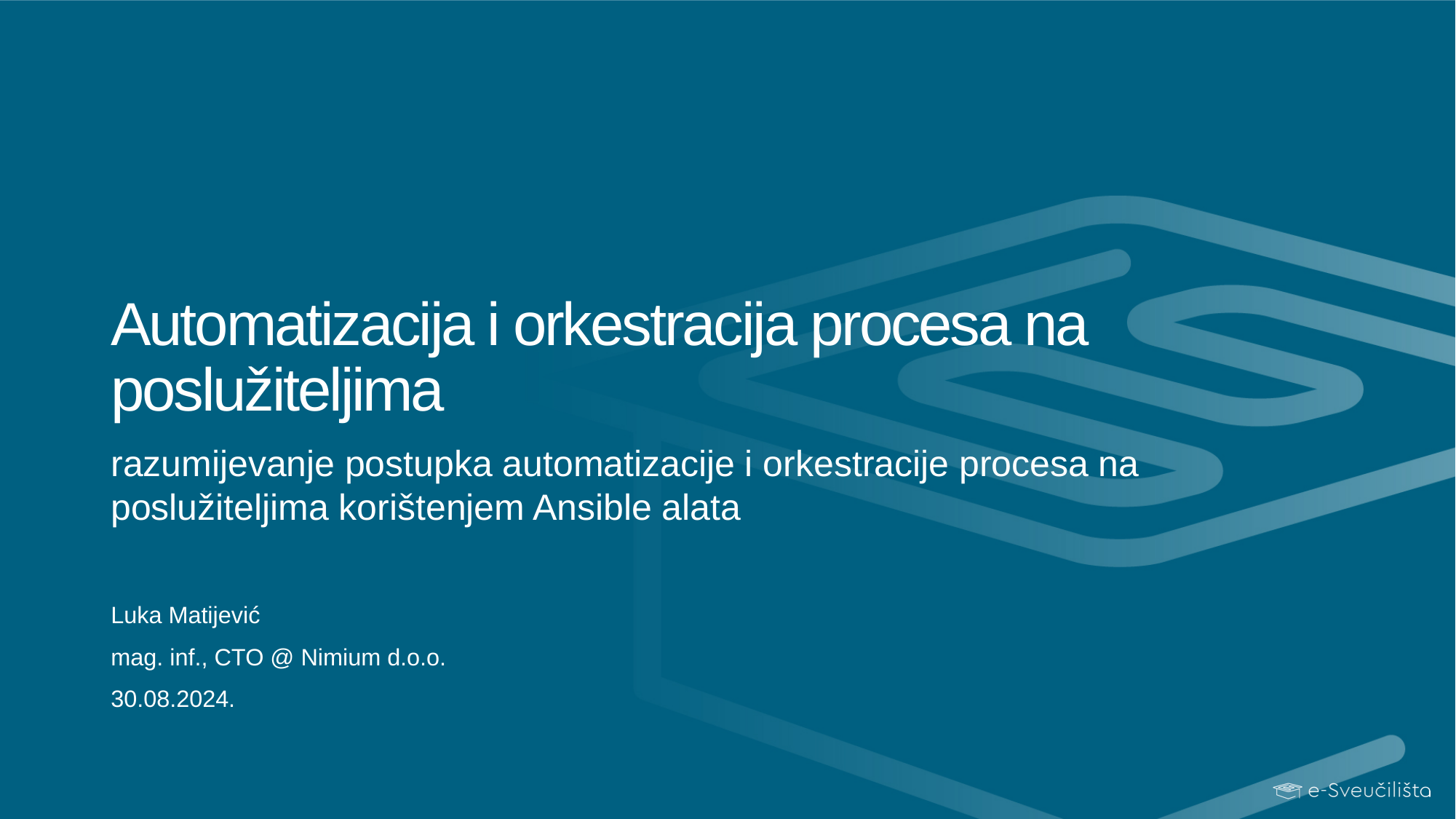

# Automatizacija i orkestracija procesa na poslužiteljima
razumijevanje postupka automatizacije i orkestracije procesa na poslužiteljima korištenjem Ansible alata
Luka Matijević
mag. inf., CTO @ Nimium d.o.o.
30.08.2024.